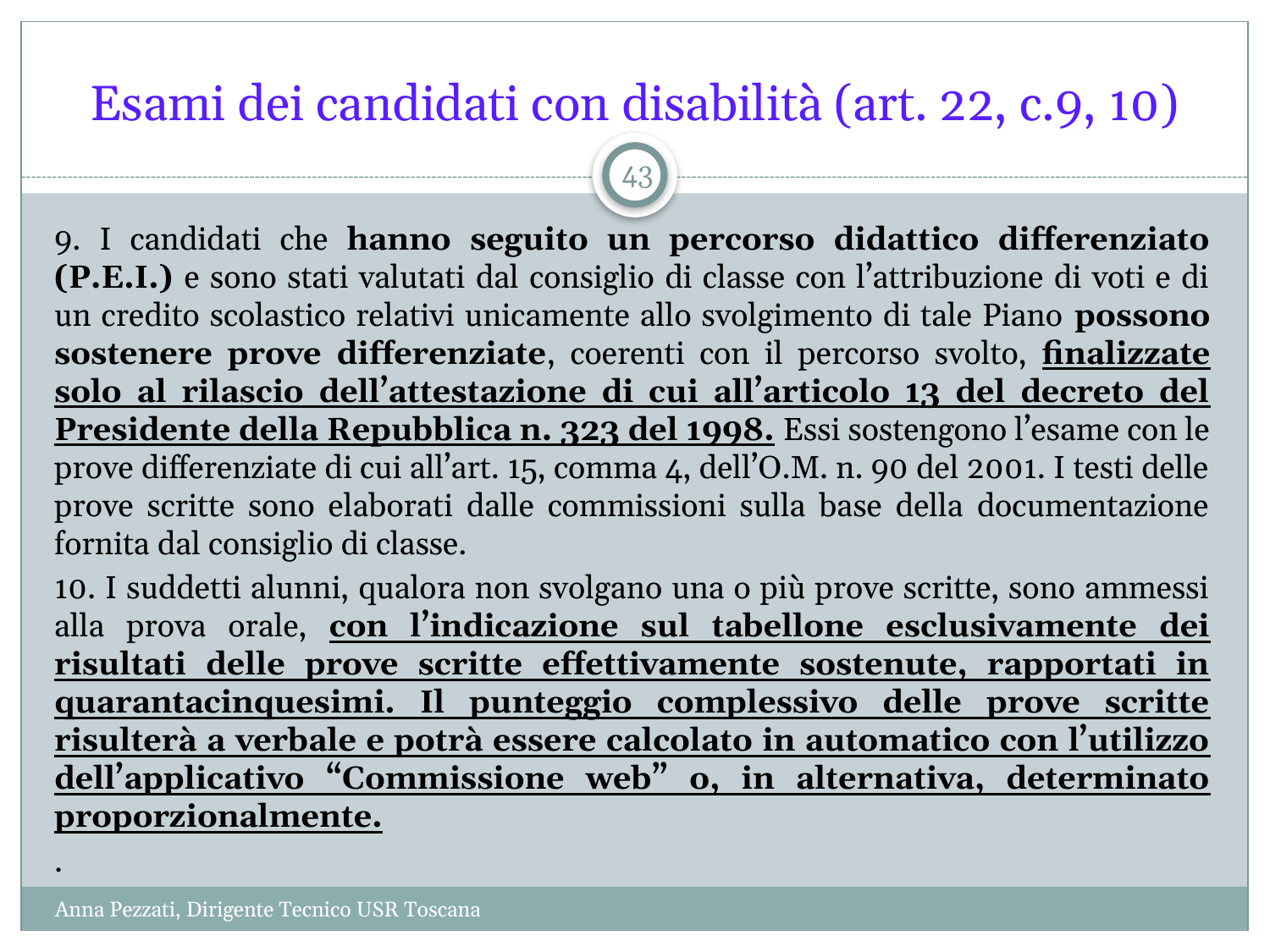

# Esami dei candidati con disabilità (art. 22, c.9, 10)
43
9. I candidati che hanno seguito un percorso didattico differenziato (P.E.I.) e sono stati valutati dal consiglio di classe con l’attribuzione di voti e di un credito scolastico relativi unicamente allo svolgimento di tale Piano possono sostenere prove differenziate, coerenti con il percorso svolto, finalizzate solo al rilascio dell’attestazione di cui all’articolo 13 del decreto del Presidente della Repubblica n. 323 del 1998. Essi sostengono l’esame con le prove differenziate di cui all’art. 15, comma 4, dell’O.M. n. 90 del 2001. I testi delle prove scritte sono elaborati dalle commissioni sulla base della documentazione fornita dal consiglio di classe.
10. I suddetti alunni, qualora non svolgano una o più prove scritte, sono ammessi alla prova orale, con l’indicazione sul tabellone esclusivamente dei risultati delle prove scritte effettivamente sostenute, rapportati in quarantacinquesimi. Il punteggio complessivo delle prove scritte risulterà a verbale e potrà essere calcolato in automatico con l’utilizzo dell’applicativo “Commissione web” o, in alternativa, determinato proporzionalmente.
.
Anna Pezzati, Dirigente Tecnico USR Toscana